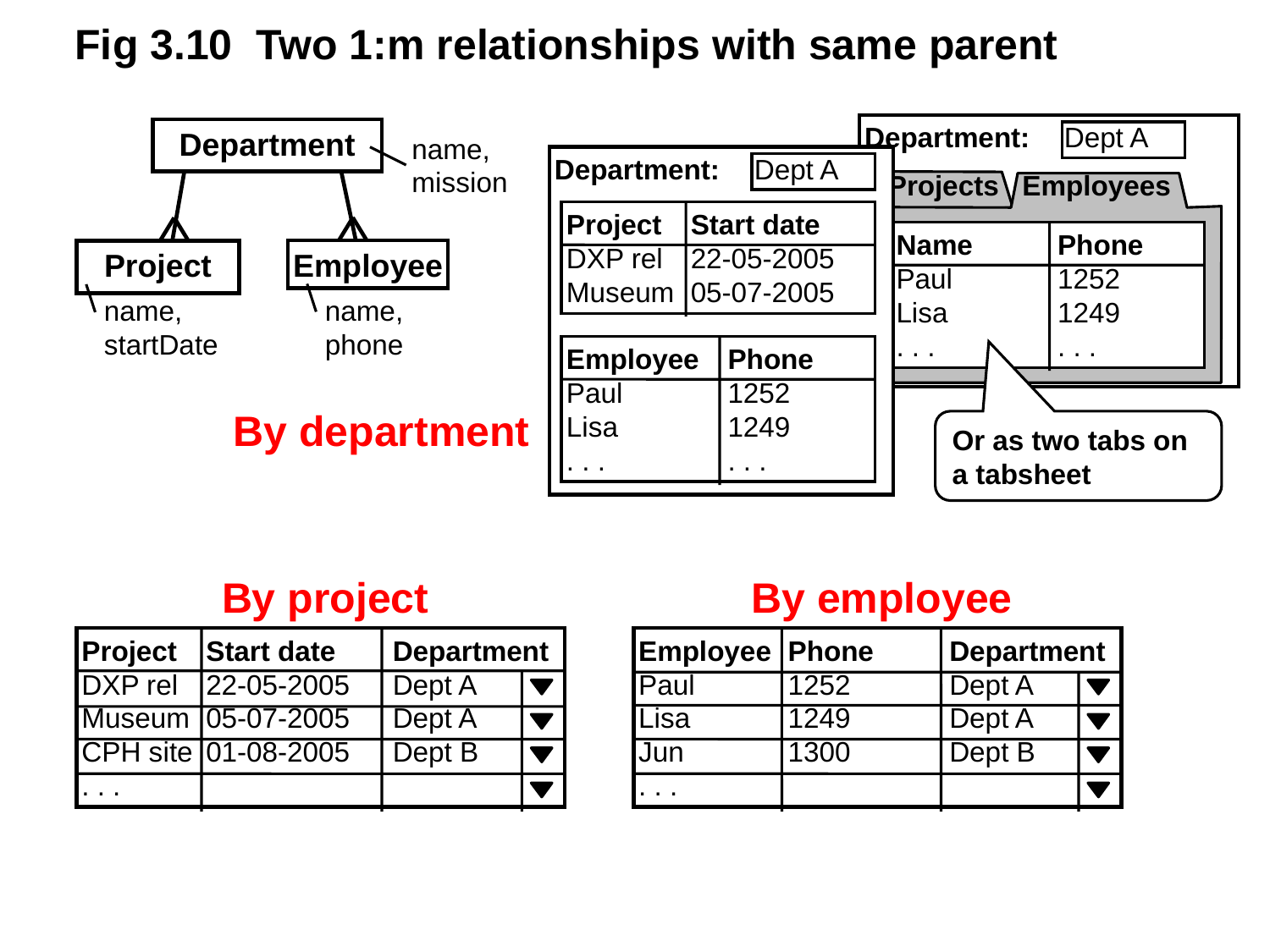

Fig 3.10  Two 1:m relationships with same parent
Department:	Dept A
   Projects   Employees

Name	Phone
Paul	1252
Lisa	1249
. . .	. . .

Or as two tabs on a tabsheet
Department
name,
mission
Department:	Dept A

Project	Start date
DXP rel	22-05-2005
Museum	05-07-2005

Employee	Phone
Paul	1252
Lisa	1249
. . .	. . .

Employee
Project

name,
phone
name,
startDate
By department
By project
Project	Start date	Department
DXP rel	22-05-2005	Dept A
Museum	05-07-2005	Dept A
CPH site	01-08-2005	Dept B
. . .

By employee
Employee	Phone	Department
Paul	1252	Dept A
Lisa	1249	Dept A
Jun	1300	Dept B
. . .